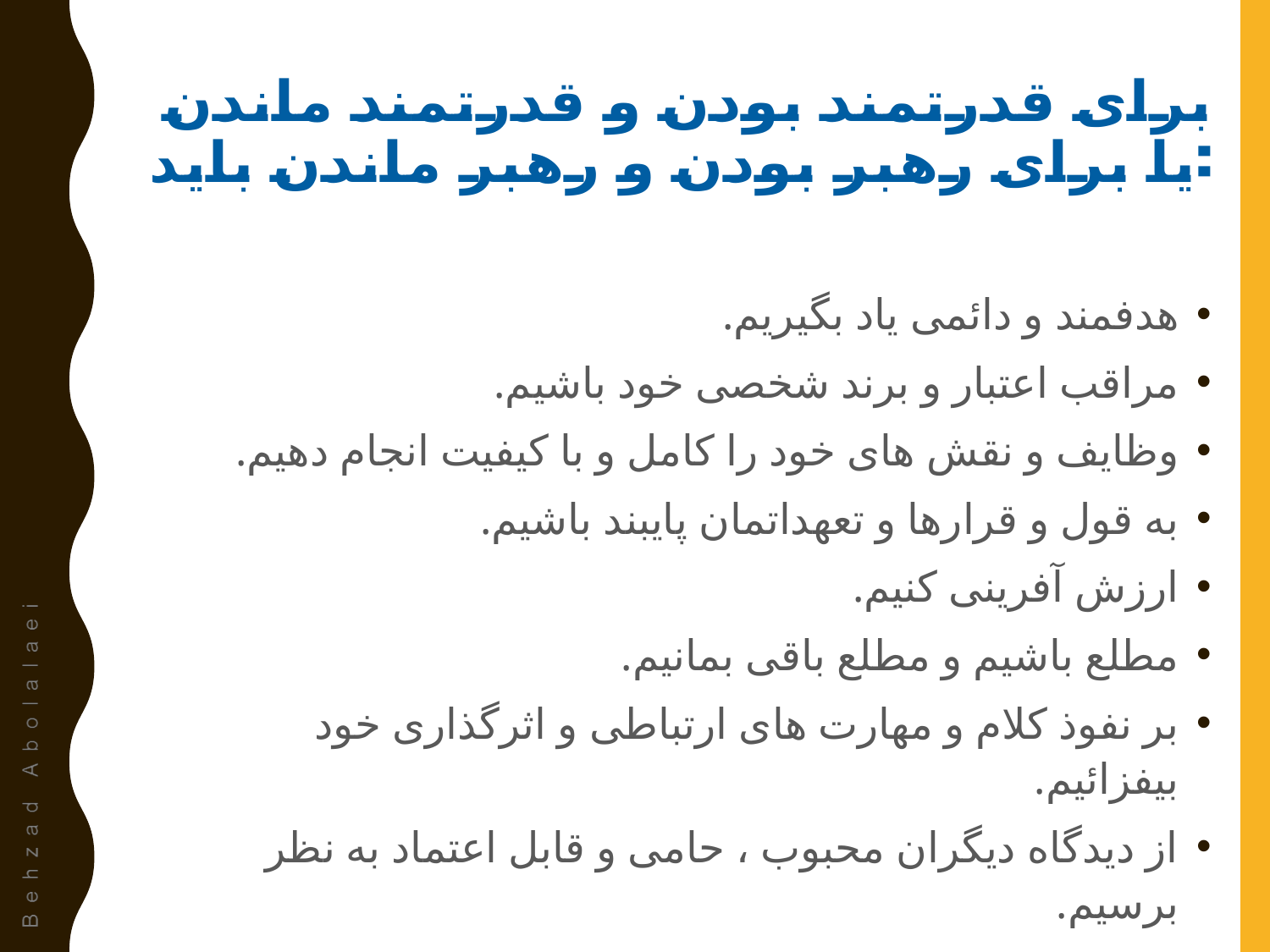

# برای قدرتمند بودن و قدرتمند ماندن یا برای رهبر بودن و رهبر ماندن باید:
هدفمند و دائمی یاد بگیریم.
مراقب اعتبار و برند شخصی خود باشیم.
وظایف و نقش های خود را کامل و با کیفیت انجام دهیم.
به قول و قرارها و تعهداتمان پایبند باشیم.
ارزش آفرینی کنیم.
مطلع باشیم و مطلع باقی بمانیم.
بر نفوذ کلام و مهارت های ارتباطی و اثرگذاری خود بیفزائیم.
از دیدگاه دیگران محبوب ، حامی و قابل اعتماد به نظر برسیم.
از قدرت چشم انداز غافل نشویم.